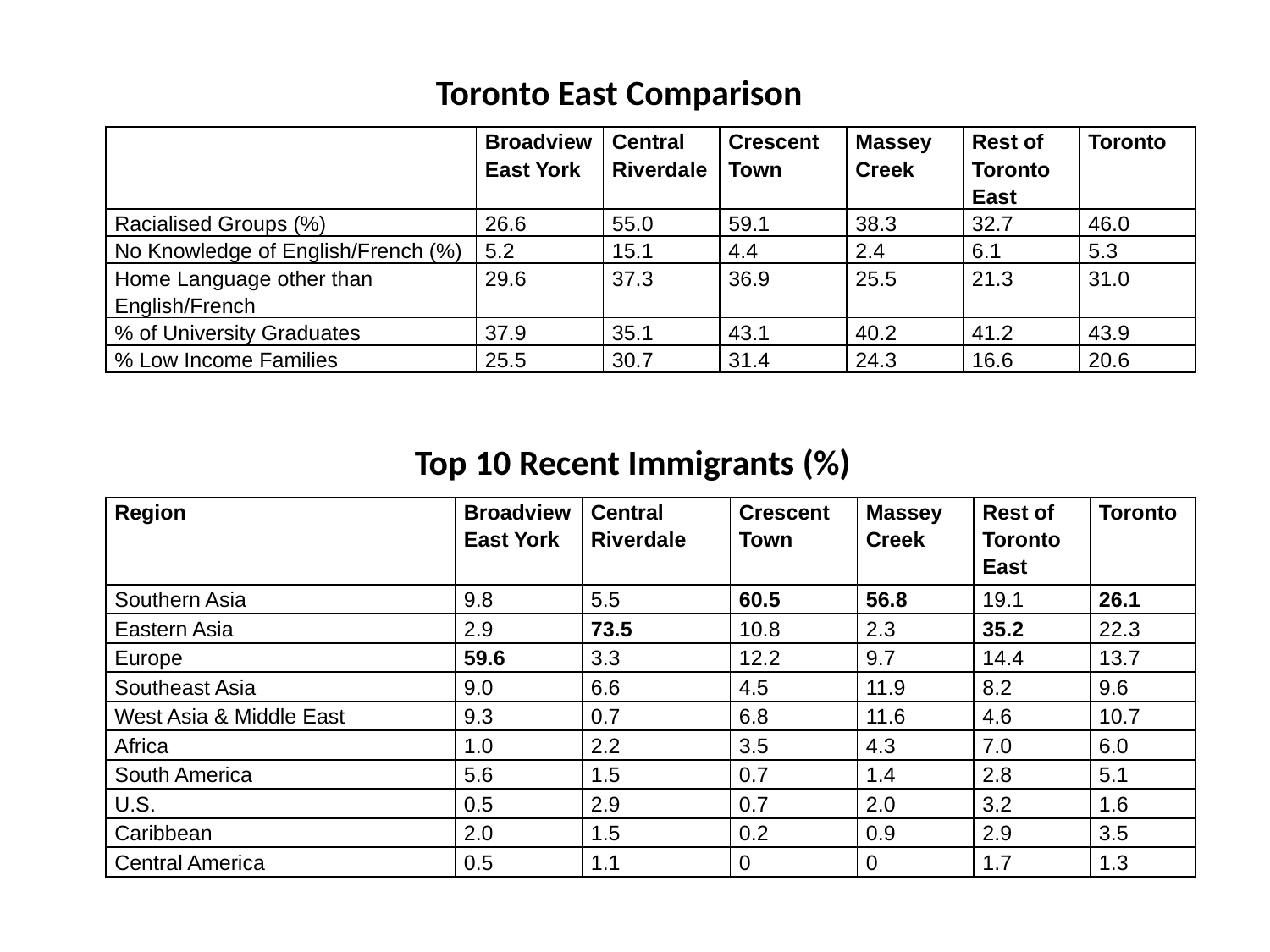

Toronto East Comparison
|  | Broadview East York | Central Riverdale | Crescent Town | Massey Creek | Rest of Toronto East | Toronto |
| --- | --- | --- | --- | --- | --- | --- |
| Racialised Groups (%) | 26.6 | 55.0 | 59.1 | 38.3 | 32.7 | 46.0 |
| No Knowledge of English/French (%) | 5.2 | 15.1 | 4.4 | 2.4 | 6.1 | 5.3 |
| Home Language other than English/French | 29.6 | 37.3 | 36.9 | 25.5 | 21.3 | 31.0 |
| % of University Graduates | 37.9 | 35.1 | 43.1 | 40.2 | 41.2 | 43.9 |
| % Low Income Families | 25.5 | 30.7 | 31.4 | 24.3 | 16.6 | 20.6 |
Top 10 Recent Immigrants (%)
| Region | Broadview East York | Central Riverdale | Crescent Town | Massey Creek | Rest of Toronto East | Toronto |
| --- | --- | --- | --- | --- | --- | --- |
| Southern Asia | 9.8 | 5.5 | 60.5 | 56.8 | 19.1 | 26.1 |
| Eastern Asia | 2.9 | 73.5 | 10.8 | 2.3 | 35.2 | 22.3 |
| Europe | 59.6 | 3.3 | 12.2 | 9.7 | 14.4 | 13.7 |
| Southeast Asia | 9.0 | 6.6 | 4.5 | 11.9 | 8.2 | 9.6 |
| West Asia & Middle East | 9.3 | 0.7 | 6.8 | 11.6 | 4.6 | 10.7 |
| Africa | 1.0 | 2.2 | 3.5 | 4.3 | 7.0 | 6.0 |
| South America | 5.6 | 1.5 | 0.7 | 1.4 | 2.8 | 5.1 |
| U.S. | 0.5 | 2.9 | 0.7 | 2.0 | 3.2 | 1.6 |
| Caribbean | 2.0 | 1.5 | 0.2 | 0.9 | 2.9 | 3.5 |
| Central America | 0.5 | 1.1 | 0 | 0 | 1.7 | 1.3 |